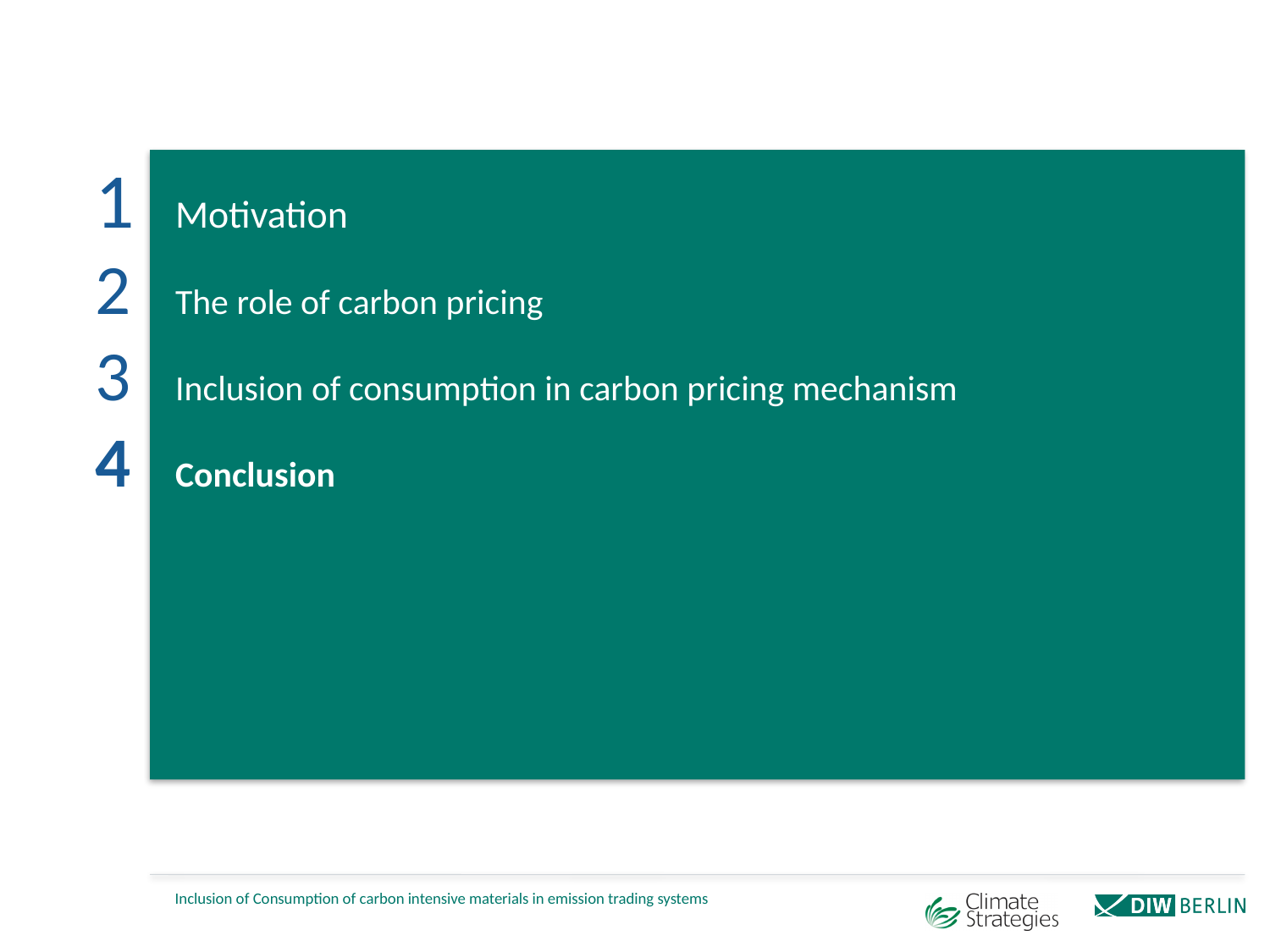

Motivation
The role of carbon pricing
Inclusion of consumption in carbon pricing mechanism
Conclusion
Inclusion of Consumption of carbon intensive materials in emission trading systems